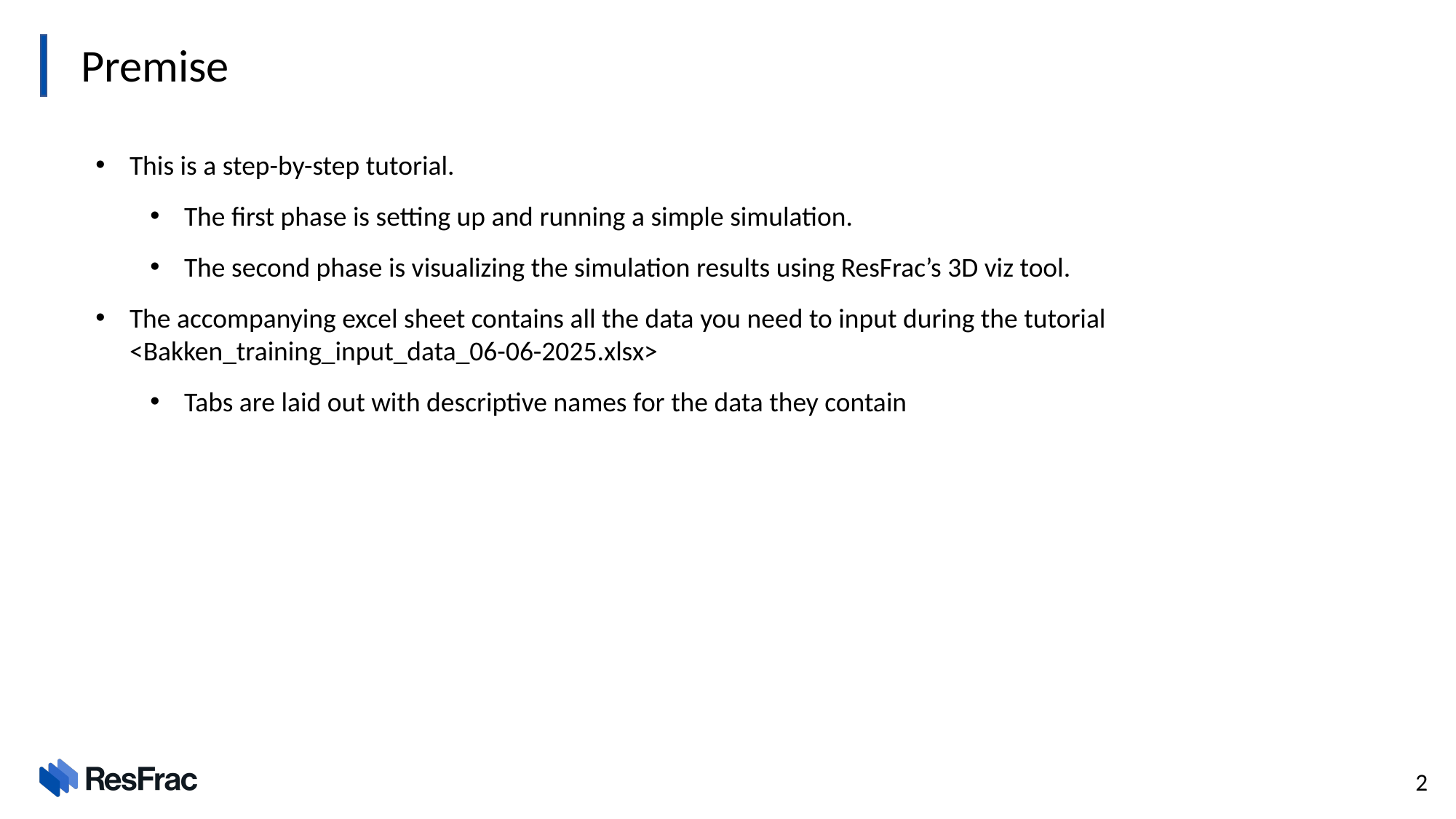

# Premise
This is a step-by-step tutorial.
The first phase is setting up and running a simple simulation.
The second phase is visualizing the simulation results using ResFrac’s 3D viz tool.
The accompanying excel sheet contains all the data you need to input during the tutorial <Bakken_training_input_data_06-06-2025.xlsx>
Tabs are laid out with descriptive names for the data they contain

2